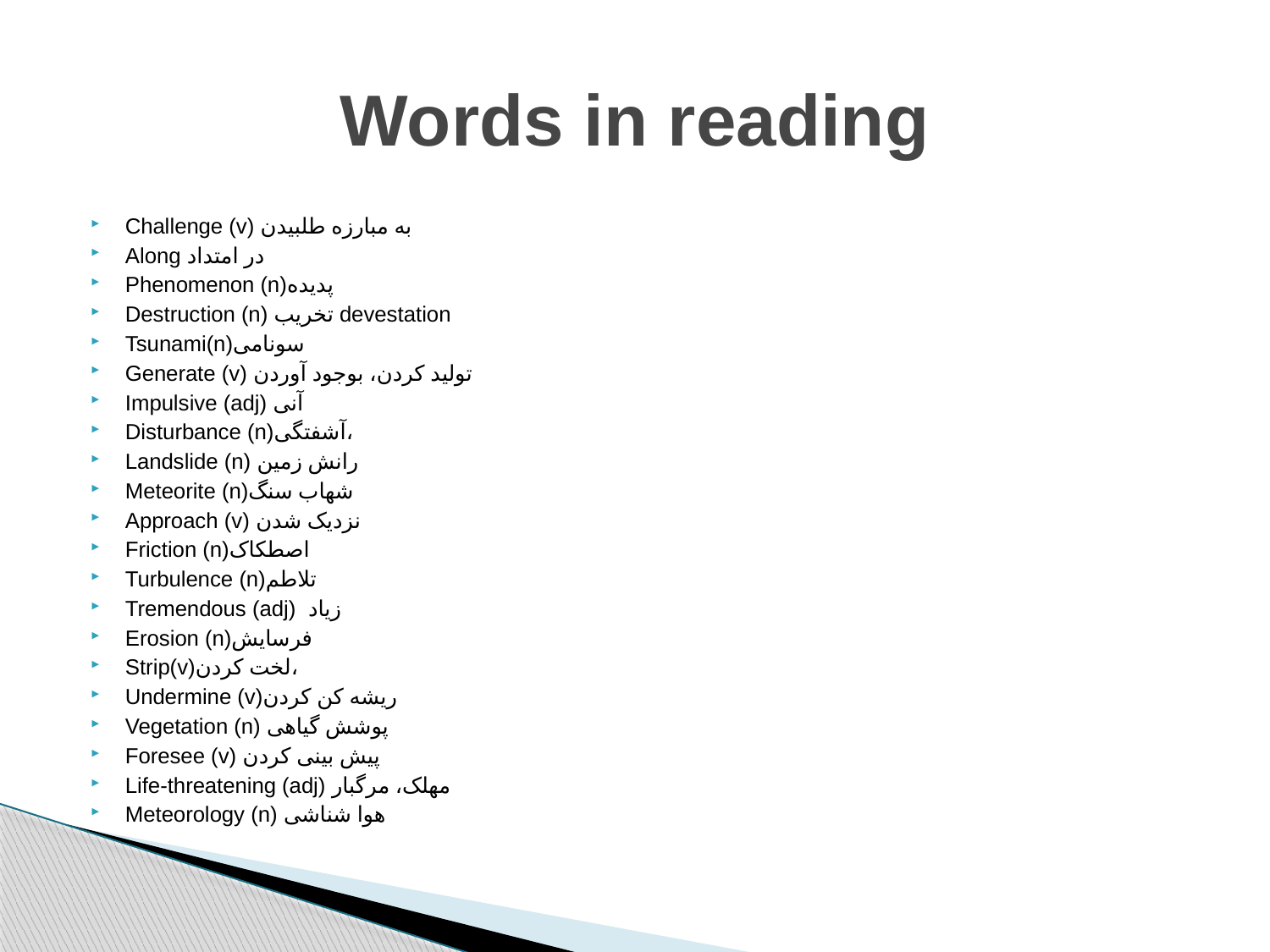

# Words in reading
Challenge (v) به مبارزه طلبیدن
Along در امتداد
Phenomenon (n)پدیده
Destruction (n) تخریب devestation
Tsunami(n)سونامی
Generate (v) تولید کردن، بوجود آوردن
Impulsive (adj) آنی
Disturbance (n)آشفتگی،
Landslide (n) رانش زمین
Meteorite (n)شهاب سنگ
Approach (v) نزدیک شدن
Friction (n)اصطکاک
Turbulence (n)تلاطم
Tremendous (adj)  زیاد
Erosion (n)فرسایش
Strip(v)لخت کردن،
Undermine (v)ریشه کن کردن
Vegetation (n) پوشش گیاهی
Foresee (v) پیش بینی کردن
Life-threatening (adj) مهلک، مرگبار
Meteorology (n) هوا شناشی